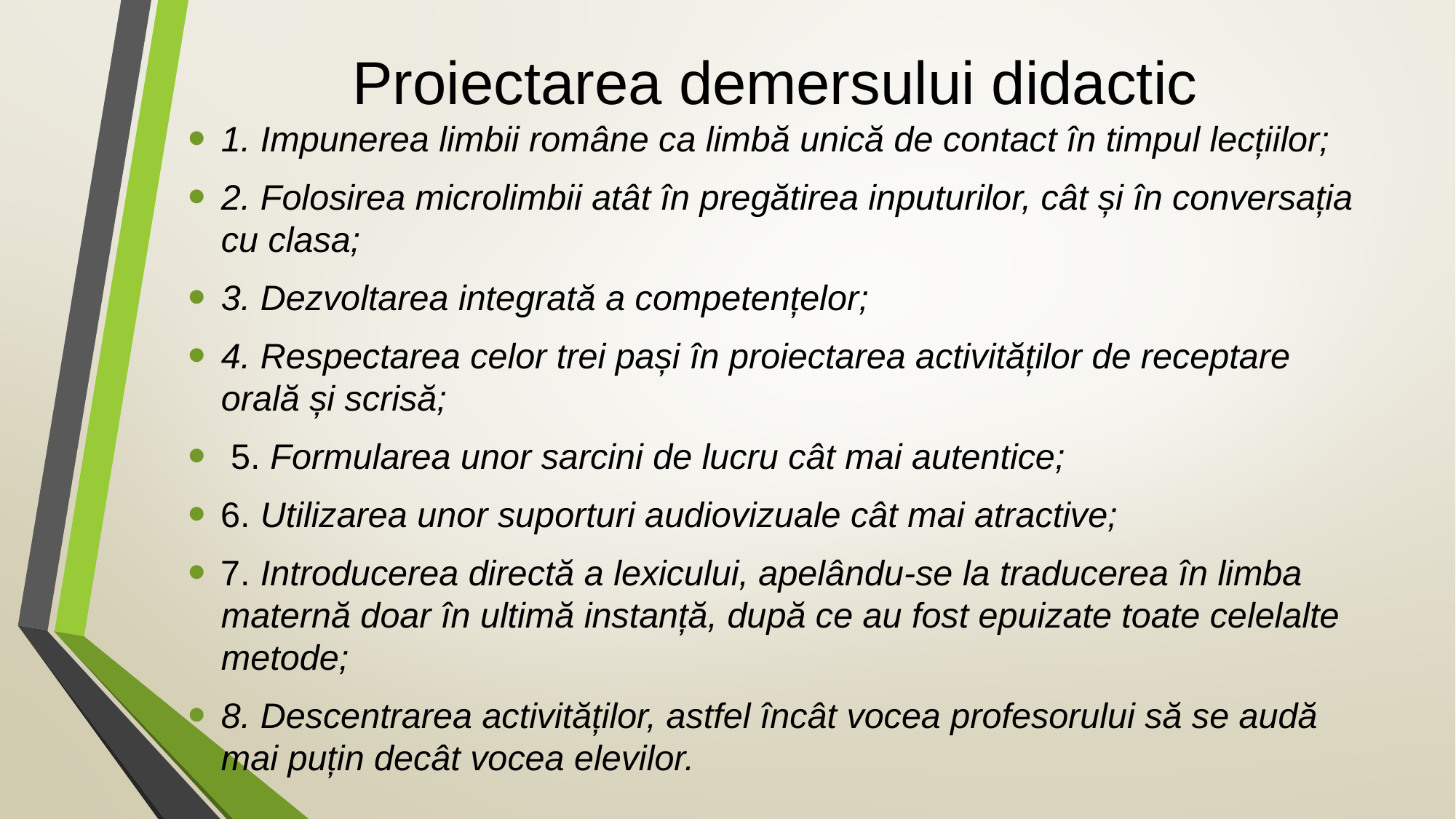

# Proiectarea demersului didactic
1. Impunerea limbii române ca limbă unică de contact în timpul lecțiilor;
2. Folosirea microlimbii atât în pregătirea inputurilor, cât și în conversația cu clasa;
3. Dezvoltarea integrată a competențelor;
4. Respectarea celor trei pași în proiectarea activităților de receptare orală și scrisă;
 5. Formularea unor sarcini de lucru cât mai autentice;
6. Utilizarea unor suporturi audiovizuale cât mai atractive;
7. Introducerea directă a lexicului, apelându-se la traducerea în limba maternă doar în ultimă instanță, după ce au fost epuizate toate celelalte metode;
8. Descentrarea activităților, astfel încât vocea profesorului să se audă mai puțin decât vocea elevilor.